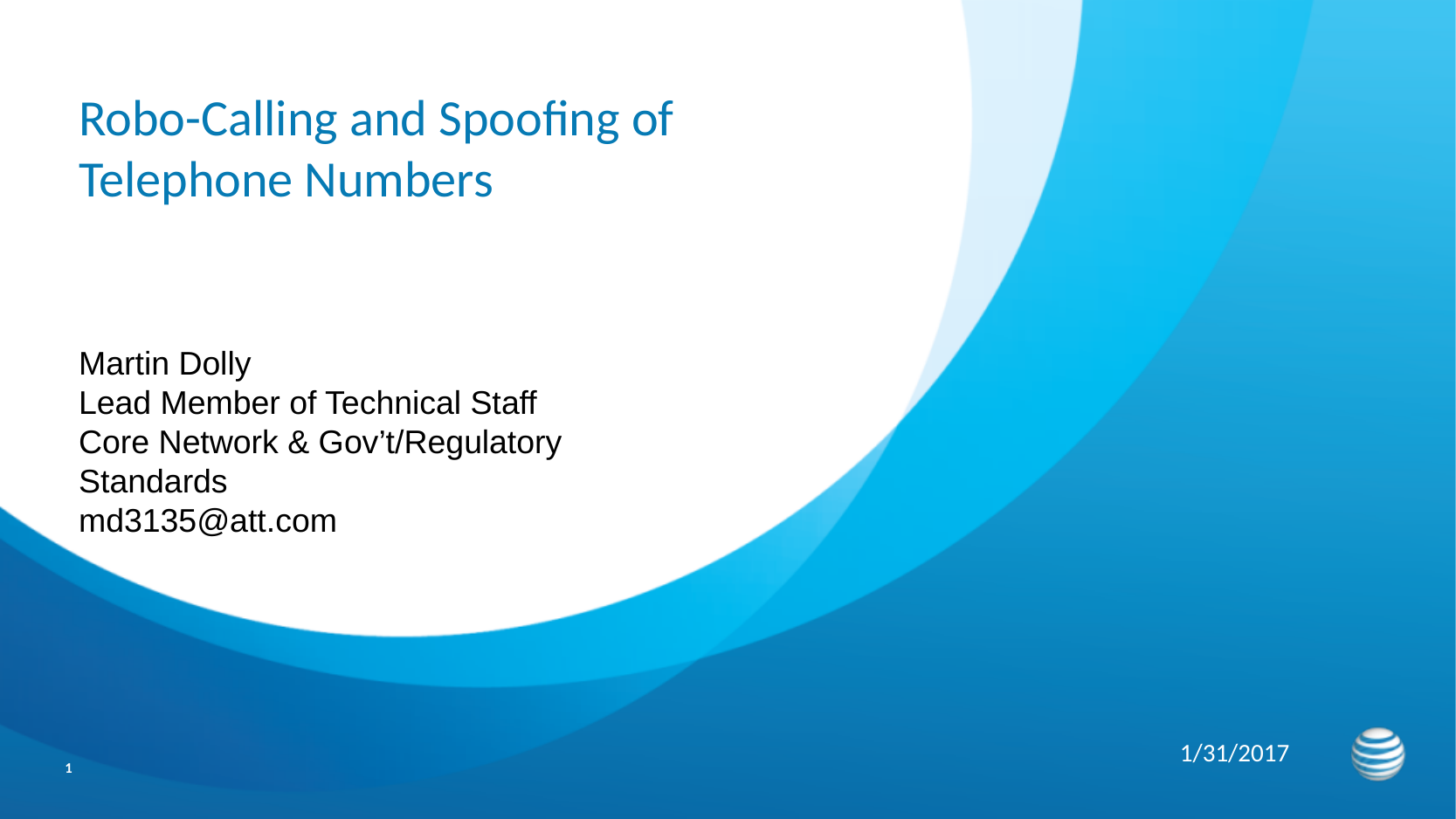

Robo-Calling and Spoofing of Telephone Numbers
Martin Dolly
Lead Member of Technical Staff
Core Network & Gov’t/Regulatory Standards
md3135@att.com
1/31/2017
1